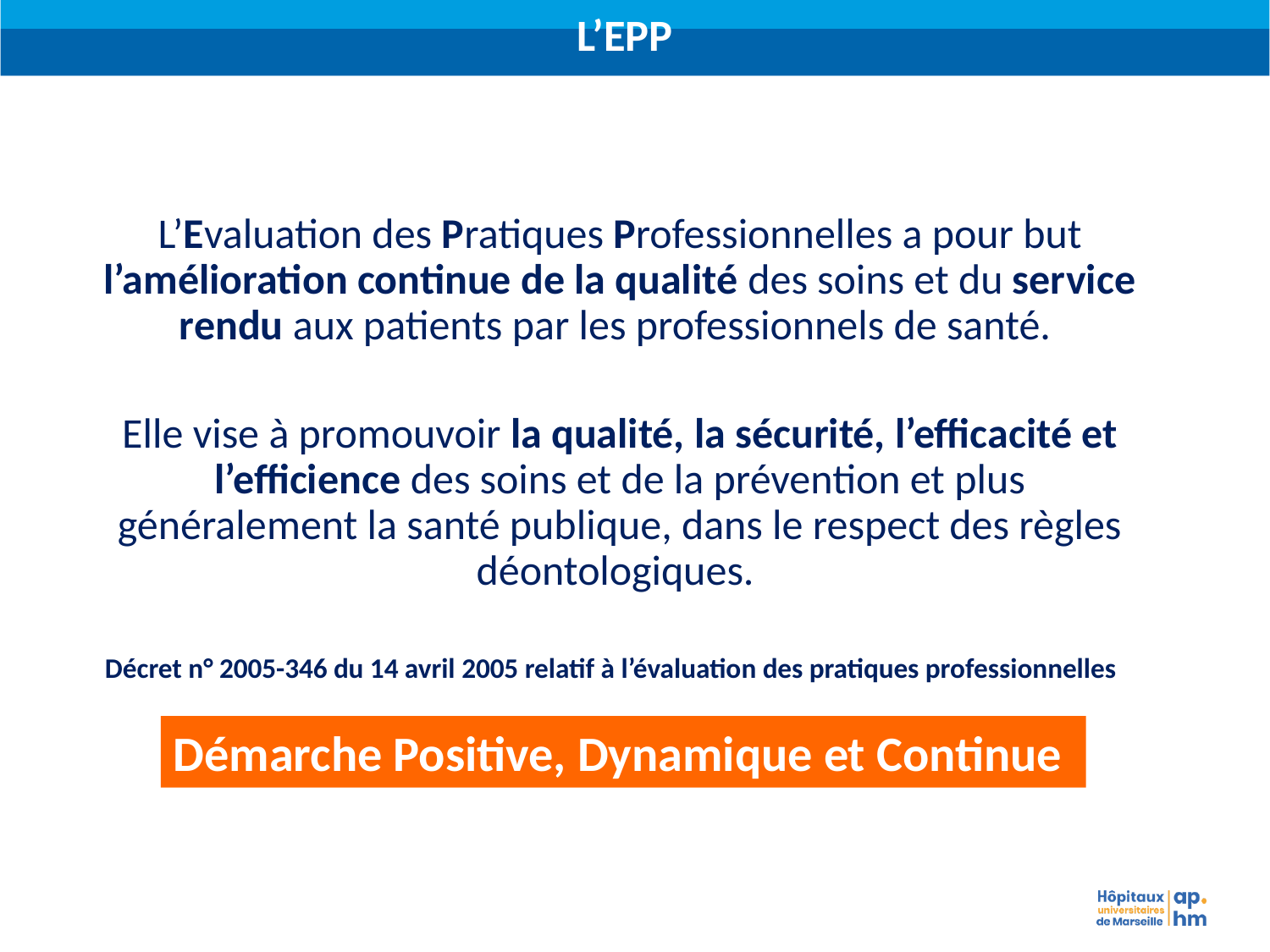

L’EPP

L’Evaluation des Pratiques Professionnelles a pour but l’amélioration continue de la qualité des soins et du service rendu aux patients par les professionnels de santé.

Elle vise à promouvoir la qualité, la sécurité, l’efficacité et l’efficience des soins et de la prévention et plus généralement la santé publique, dans le respect des règles déontologiques.

Décret n° 2005-346 du 14 avril 2005 relatif à l’évaluation des pratiques professionnelles

Démarche Positive, Dynamique et Continue